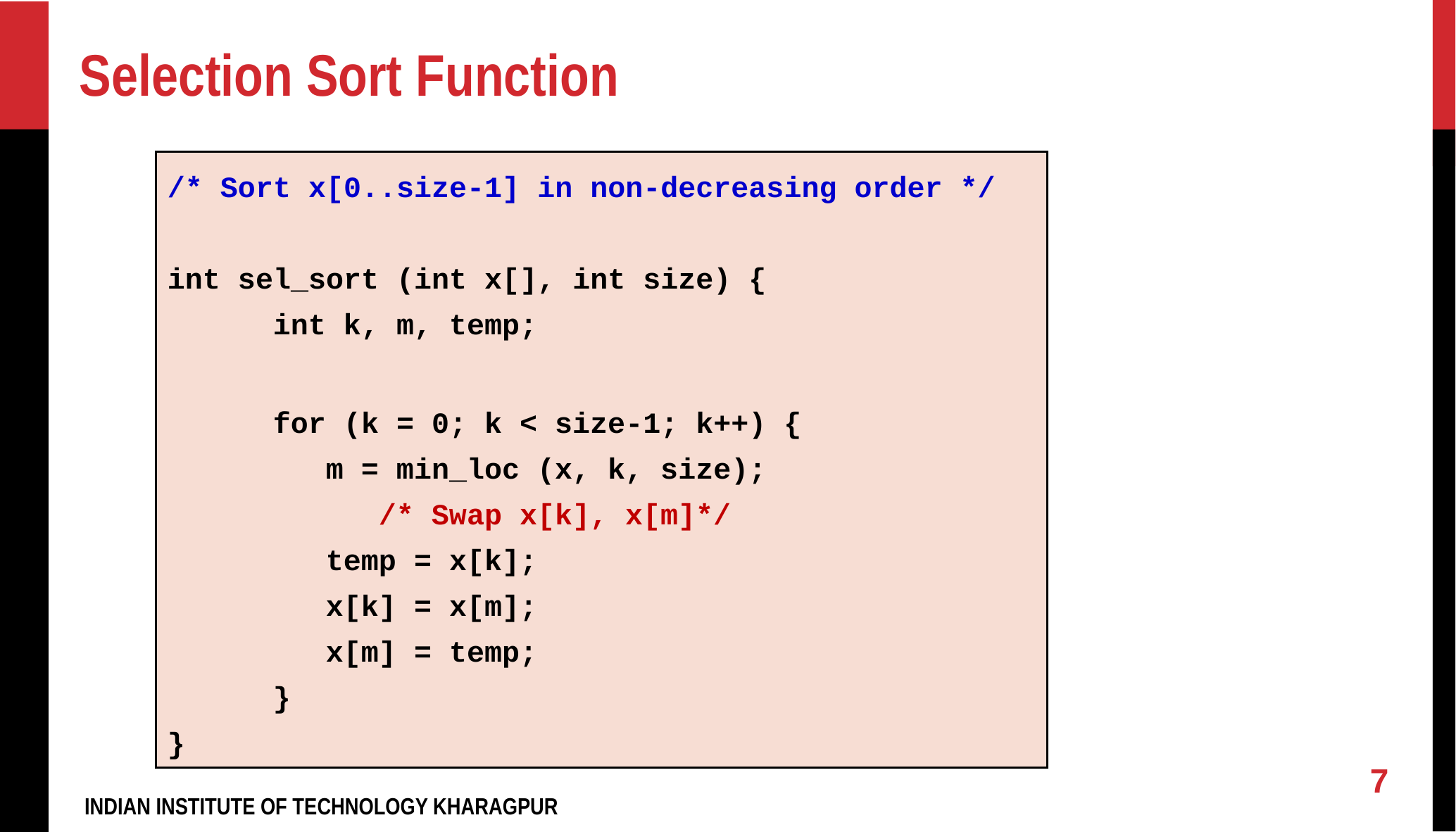

# Selection Sort Function
/* Sort x[0..size-1] in non-decreasing order */

int sel_sort (int x[], int size) {
	int k, m, temp;

	for (k = 0; k < size-1; k++) {
	   m = min_loc (x, k, size);
		/* Swap x[k], x[m]*/
	   temp = x[k];
	   x[k] = x[m];
	   x[m] = temp;
	}
}
7
INDIAN INSTITUTE OF TECHNOLOGY KHARAGPUR